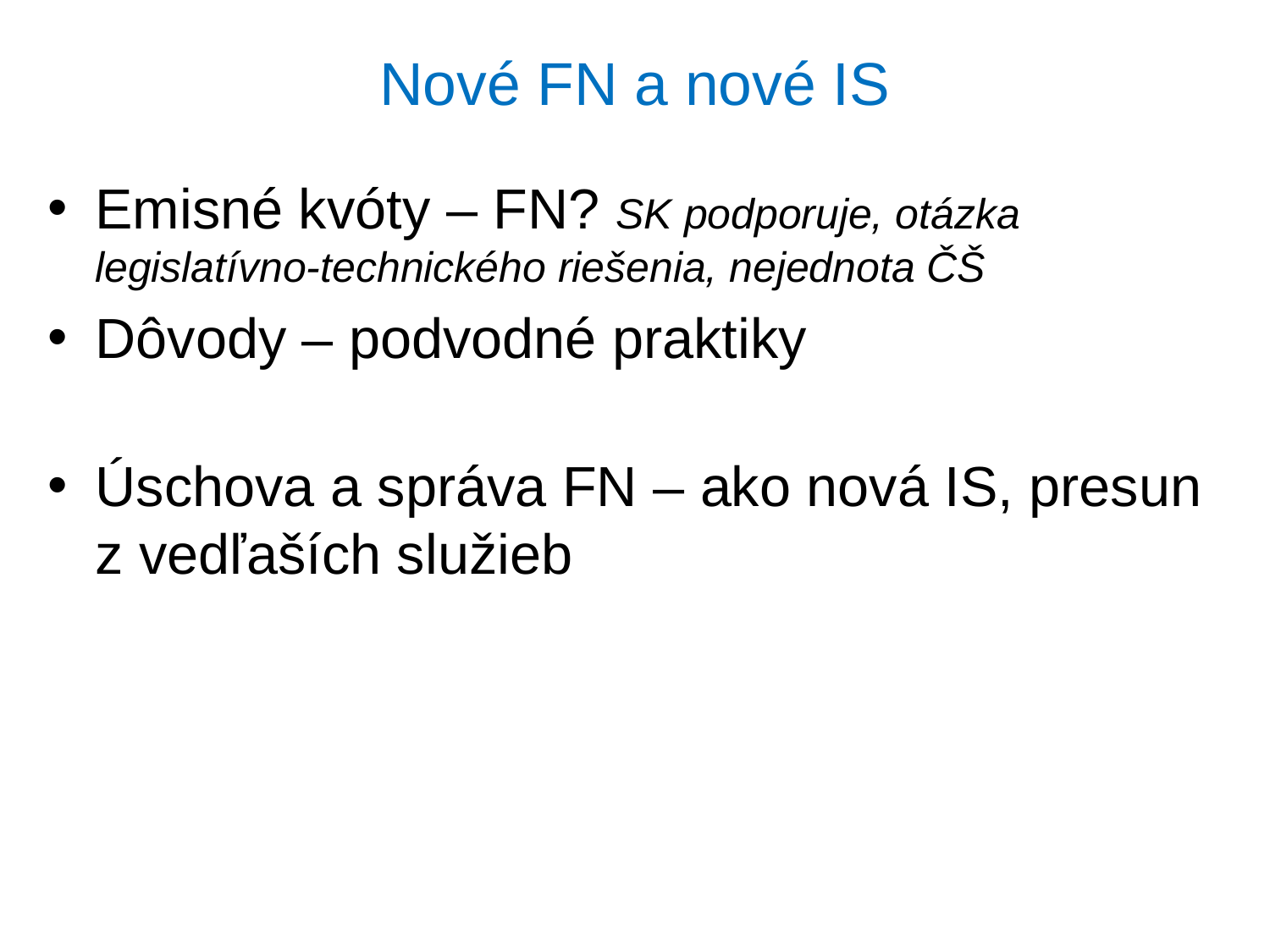

# Nové FN a nové IS
Emisné kvóty – FN? SK podporuje, otázka legislatívno-technického riešenia, nejednota ČŠ
Dôvody – podvodné praktiky

Úschova a správa FN – ako nová IS, presun z vedľaších služieb